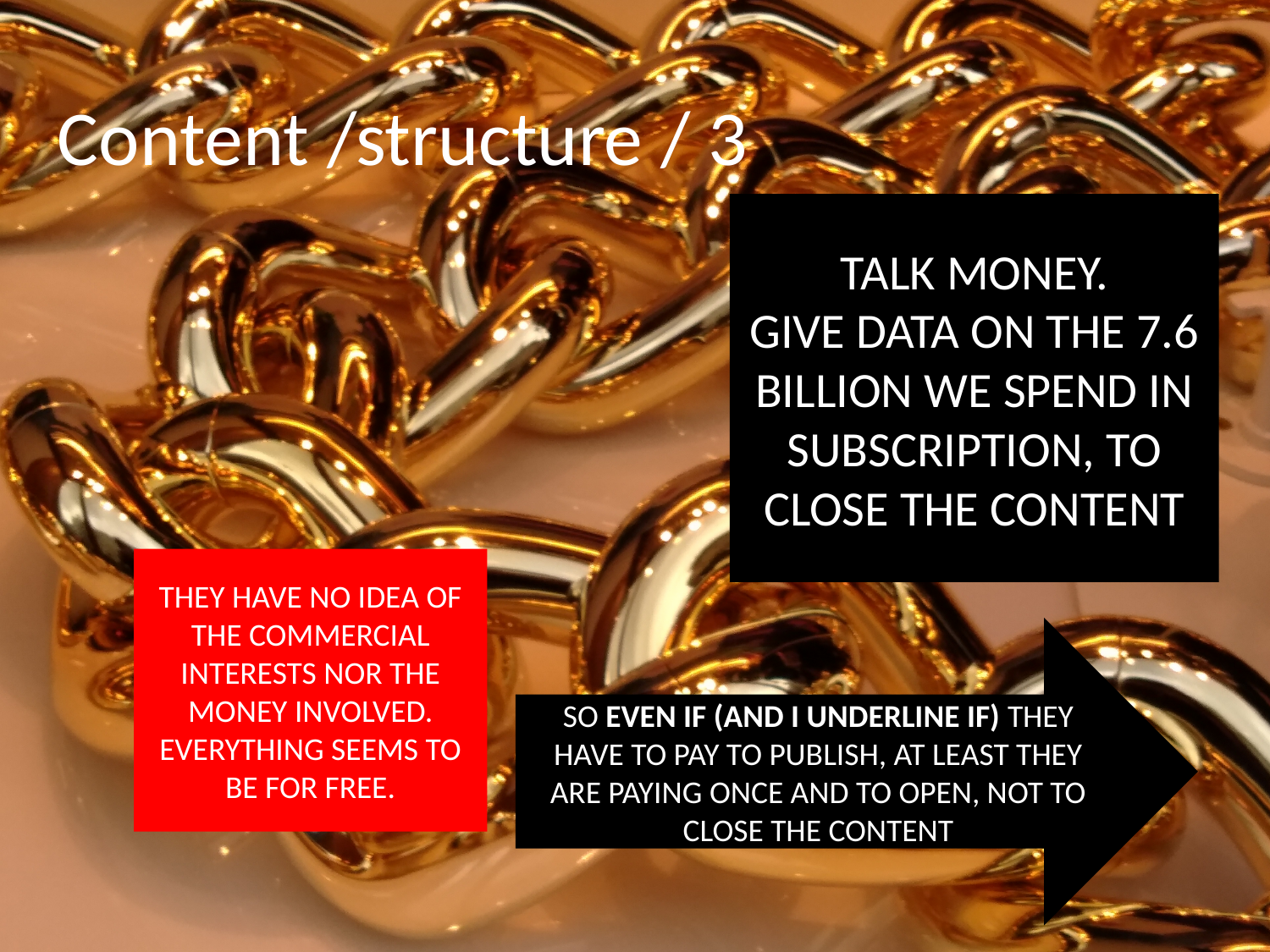

# Content /structure / 3
TALK MONEY.
GIVE DATA ON THE 7.6 BILLION WE SPEND IN SUBSCRIPTION, TO CLOSE THE CONTENT
THEY HAVE NO IDEA OF THE COMMERCIAL INTERESTS NOR THE MONEY INVOLVED. EVERYTHING SEEMS TO BE FOR FREE.
SO EVEN IF (AND I UNDERLINE IF) THEY HAVE TO PAY TO PUBLISH, AT LEAST THEY ARE PAYING ONCE AND TO OPEN, NOT TO CLOSE THE CONTENT